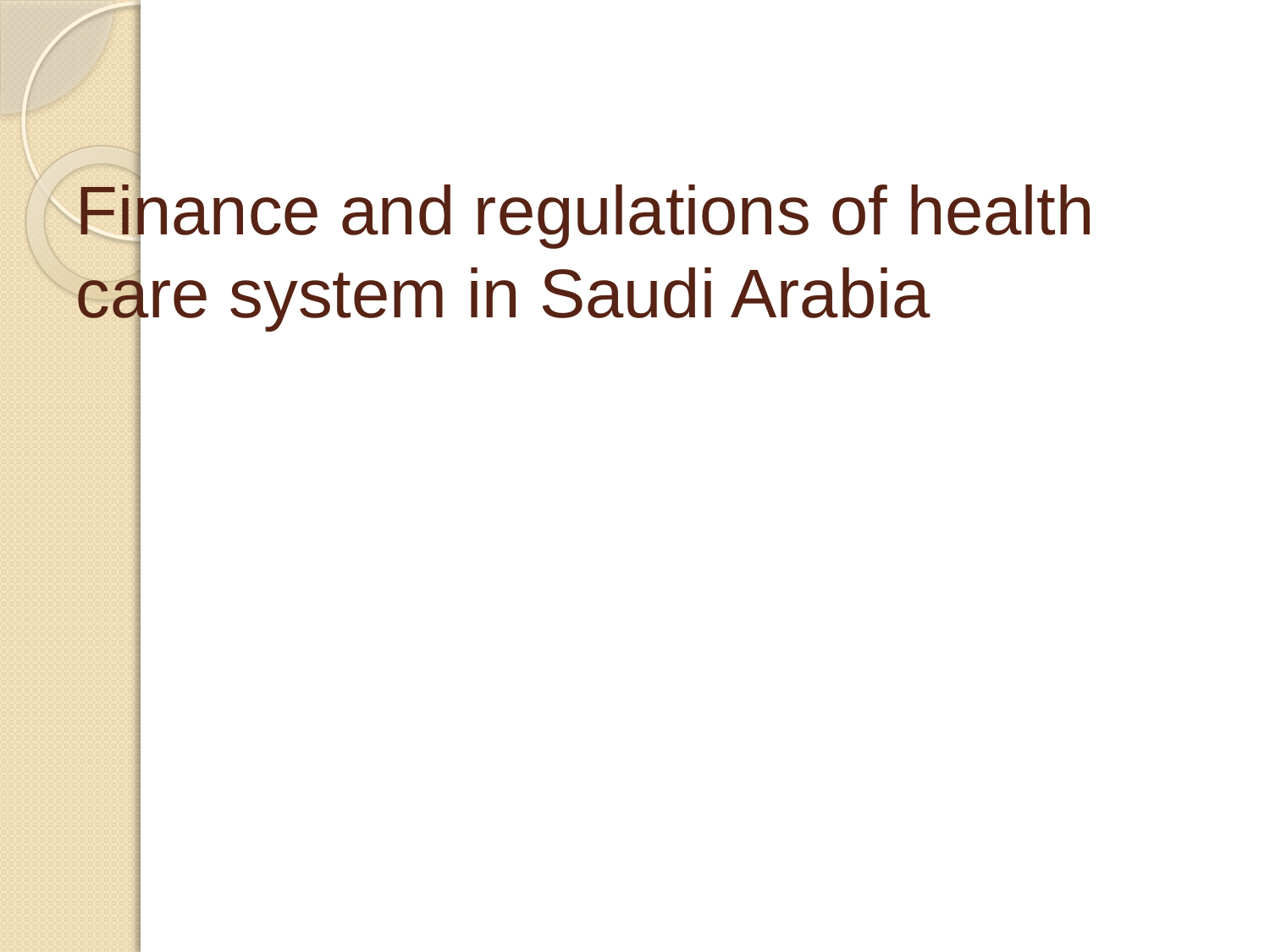

# Finance and regulations of health care system in Saudi Arabia